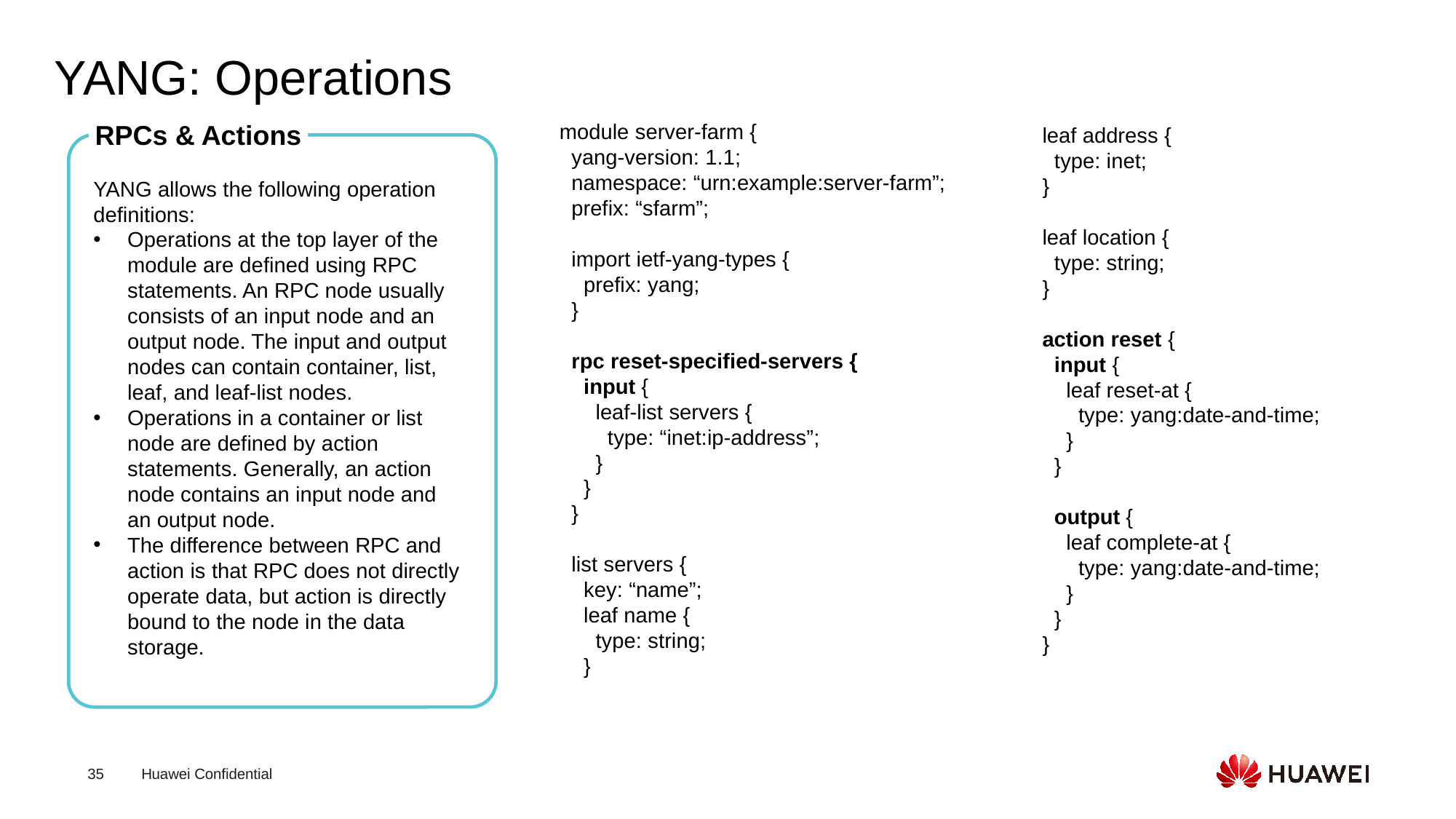

# YANG: Operations
RPCs & Actions

module server-farm {
  yang-version: 1.1;
  namespace: “urn:example:server-farm”;
  prefix: “sfarm”;

  import ietf-yang-types {
    prefix: yang;
  }

  rpc reset-specified-servers {
    input {
      leaf-list servers {
        type: “inet:ip-address”;
      }
    }
  }

  list servers {
    key: “name”;
    leaf name {
      type: string;
    }
    leaf address {
      type: inet;
    }

    leaf location {
      type: string;
    }

    action reset {
      input {
        leaf reset-at {
          type: yang:date-and-time;
        }
      }

      output {
        leaf complete-at {
          type: yang:date-and-time;
        }
      }
    }
YANG allows the following operation definitions:
Operations at the top layer of the module are defined using RPC statements. An RPC node usually consists of an input node and an output node. The input and output nodes can contain container, list, leaf, and leaf-list nodes.
Operations in a container or list node are defined by action statements. Generally, an action node contains an input node and an output node.
The difference between RPC and action is that RPC does not directly operate data, but action is directly bound to the node in the data storage.